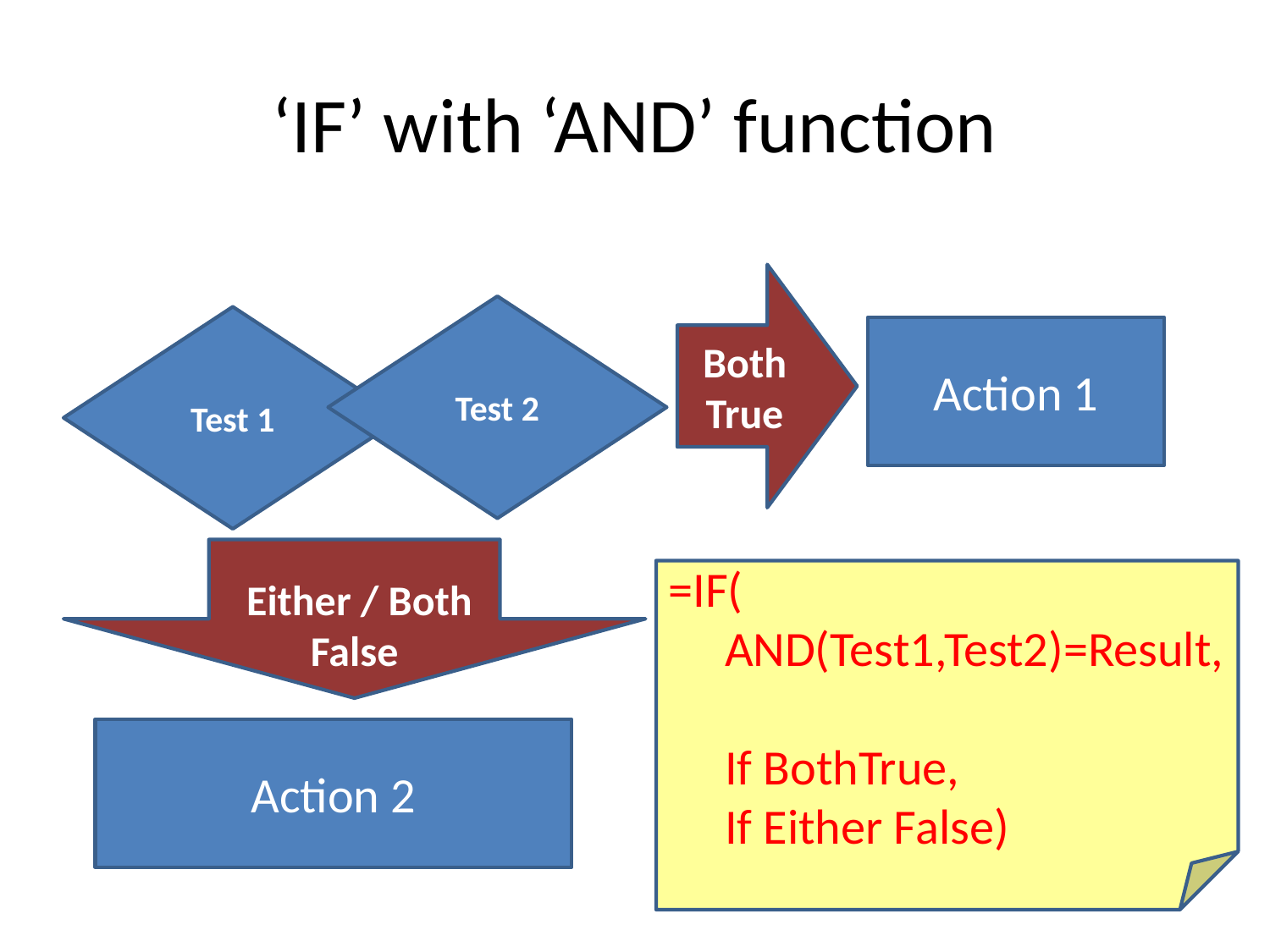

# ‘IF’ with ‘AND’ function
Both True
Test 2
Test 1
Action 1

 Either / Both
False
=IF(
     AND(Test1,Test2)=Result,
     If BothTrue,
     If Either False)
Action 2